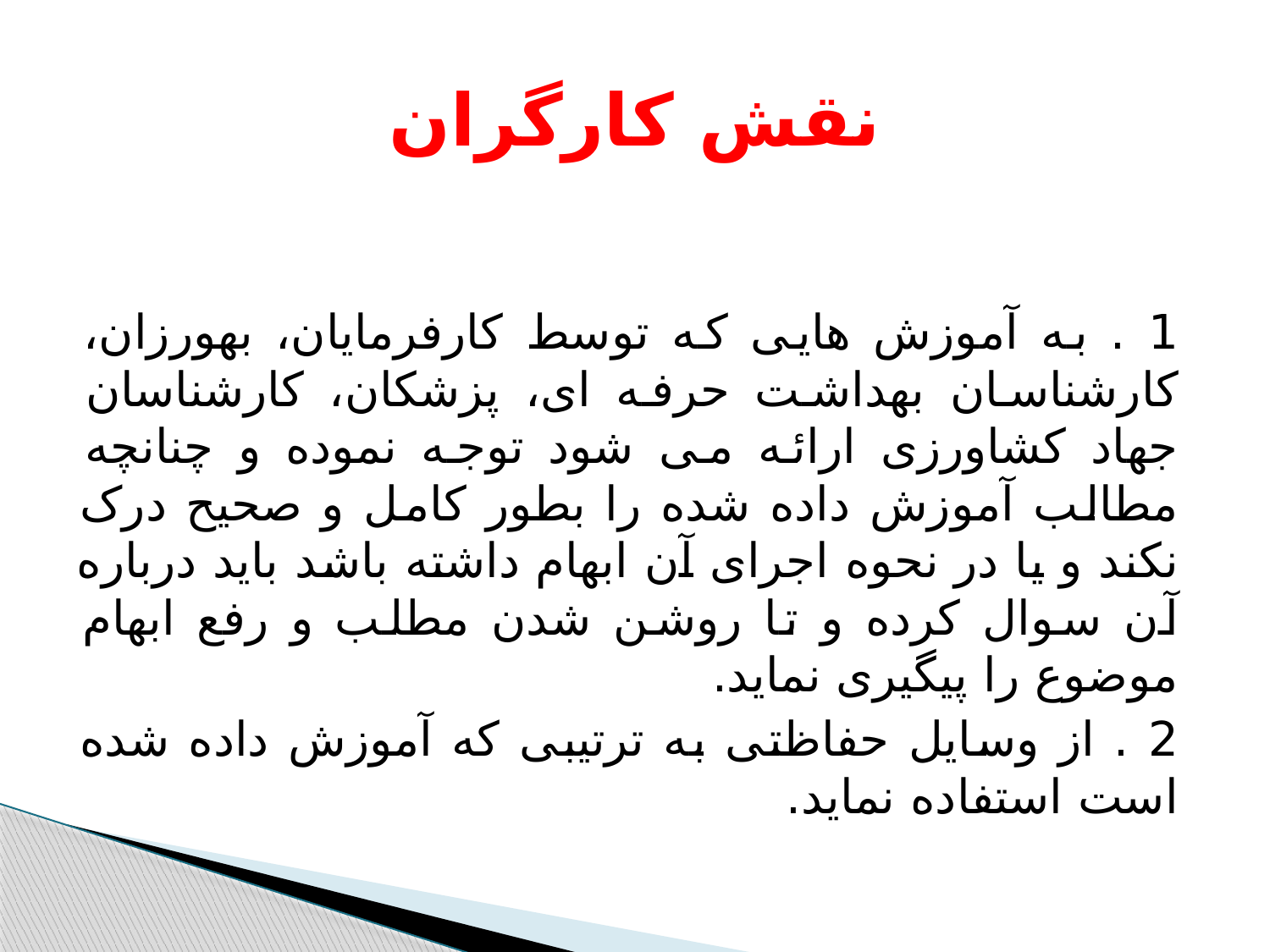

# نقش کارگران
1 . به آموزش هایی که توسط کارفرمایان، بهورزان، کارشناسان بهداشت حرفه ای، پزشکان، کارشناسان جهاد کشاورزی ارائه می شود توجه نموده و چنانچه مطالب آموزش داده شده را بطور کامل و صحیح درک نکند و یا در نحوه اجرای آن ابهام داشته باشد باید درباره آن سوال کرده و تا روشن شدن مطلب و رفع ابهام موضوع را پیگیری نماید.
2 . از وسایل حفاظتی به ترتیبی که آموزش داده شده است استفاده نماید.